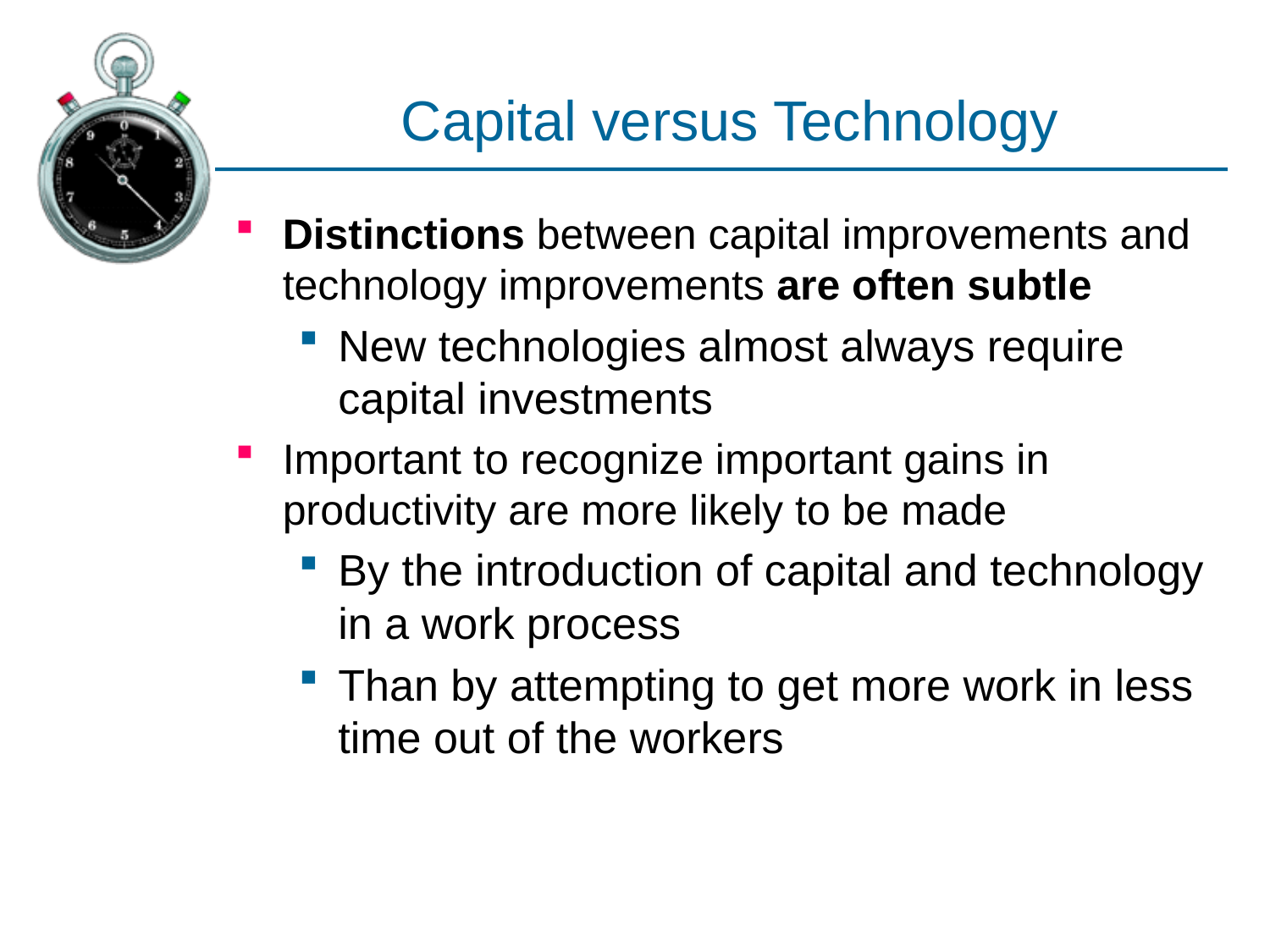

# Capital versus Technology
Distinctions between capital improvements and technology improvements are often subtle
New technologies almost always require capital investments
Important to recognize important gains in productivity are more likely to be made
By the introduction of capital and technology in a work process
Than by attempting to get more work in less time out of the workers